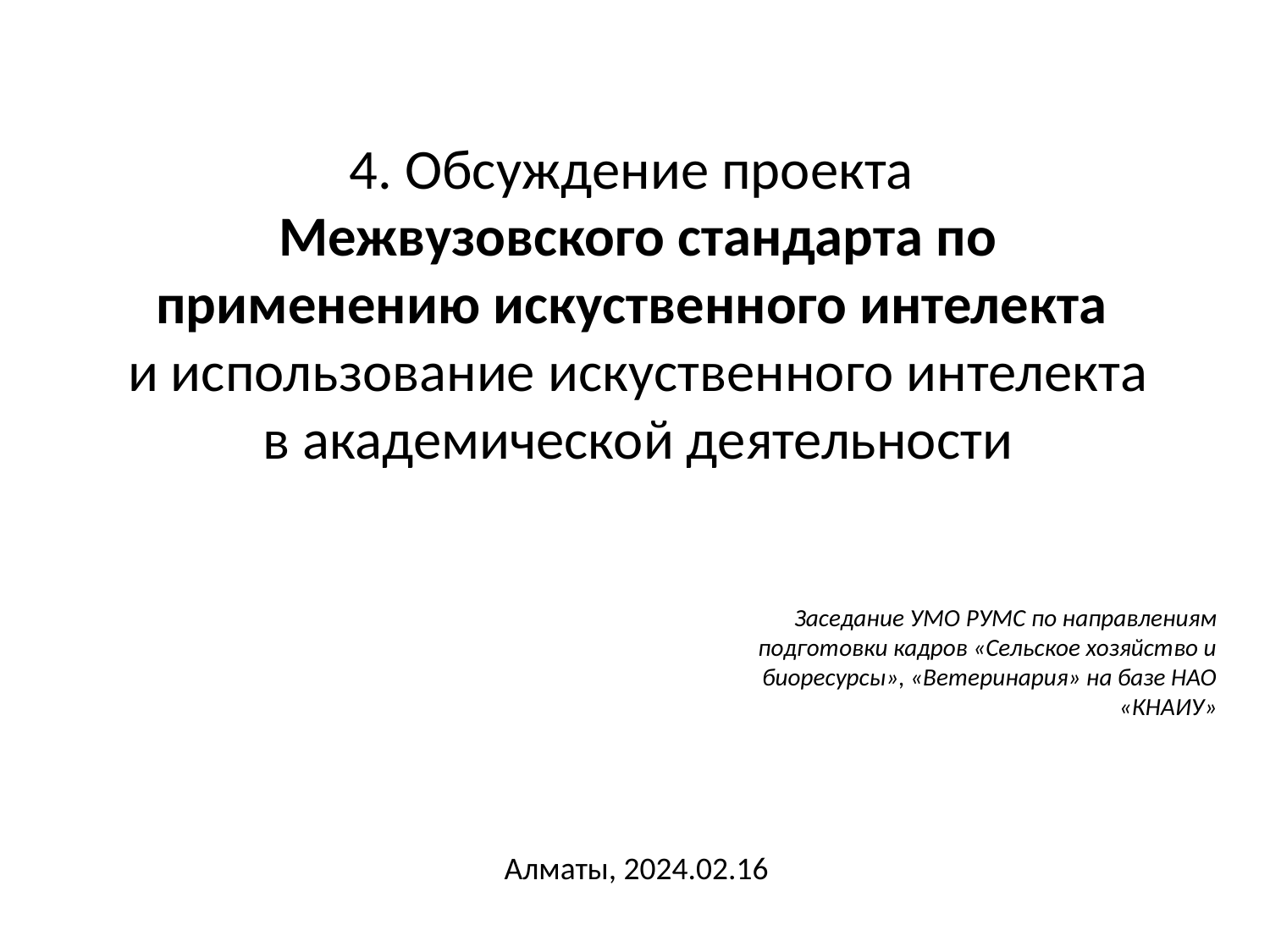

4. Обсуждение проекта
Межвузовского стандарта по применению искуственного интелекта
и использование искуственного интелекта в академической деятельности
Заседание УМО РУМС по направлениям подготовки кадров «Сельское хозяйство и биоресурсы», «Ветеринария» на базе НАО «КНАИУ»
Алматы, 2024.02.16